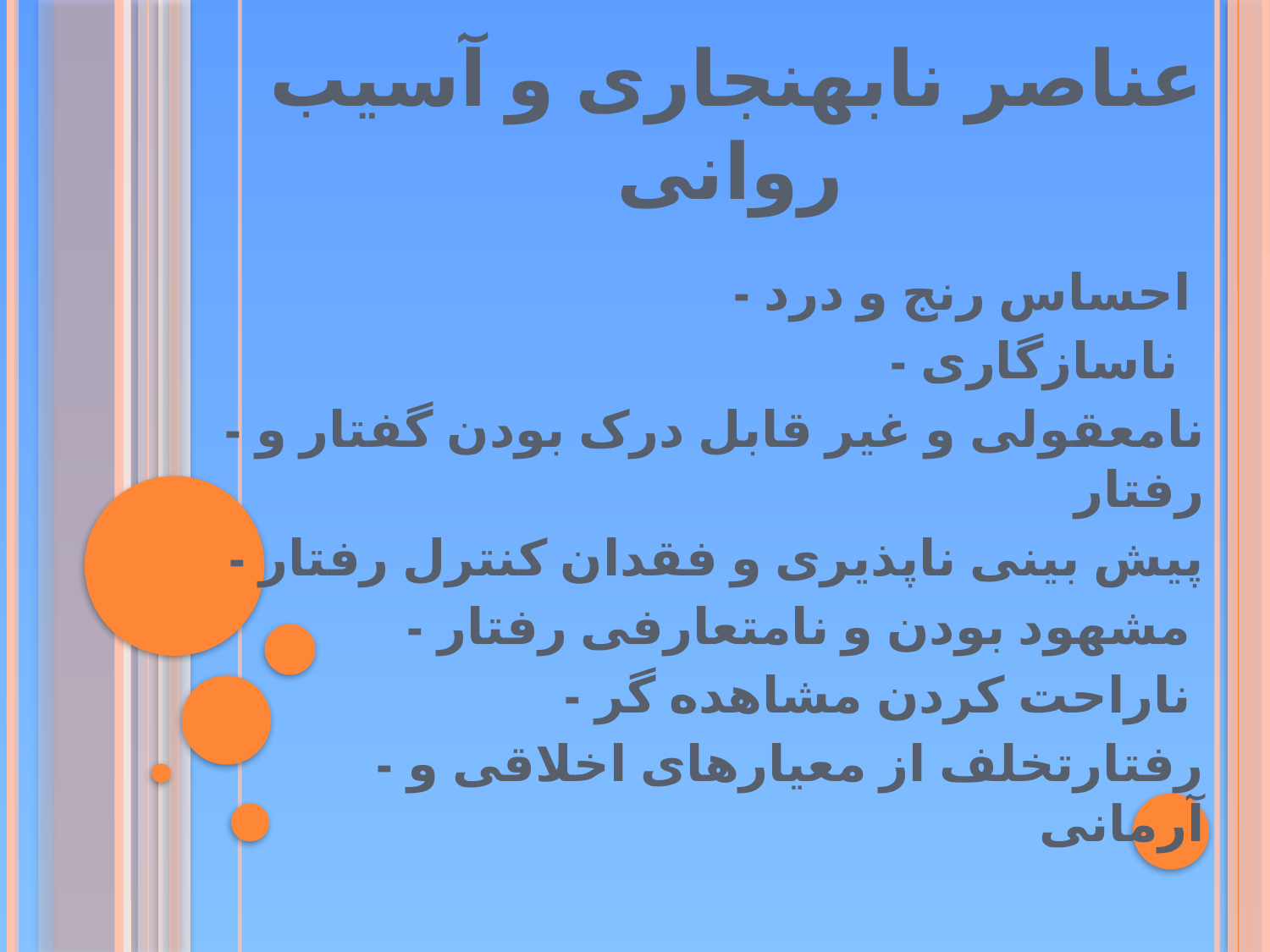

# عناصر نابهنجاری و آسیب روانی
 - احساس رنج و درد
 - ناسازگاری
 - نامعقولی و غیر قابل درک بودن گفتار و رفتار
 - پیش بینی ناپذیری و فقدان کنترل رفتار
 - مشهود بودن و نامتعارفی رفتار
 - ناراحت کردن مشاهده گر
 - رفتارتخلف از معیارهای اخلاقی و آرمانی